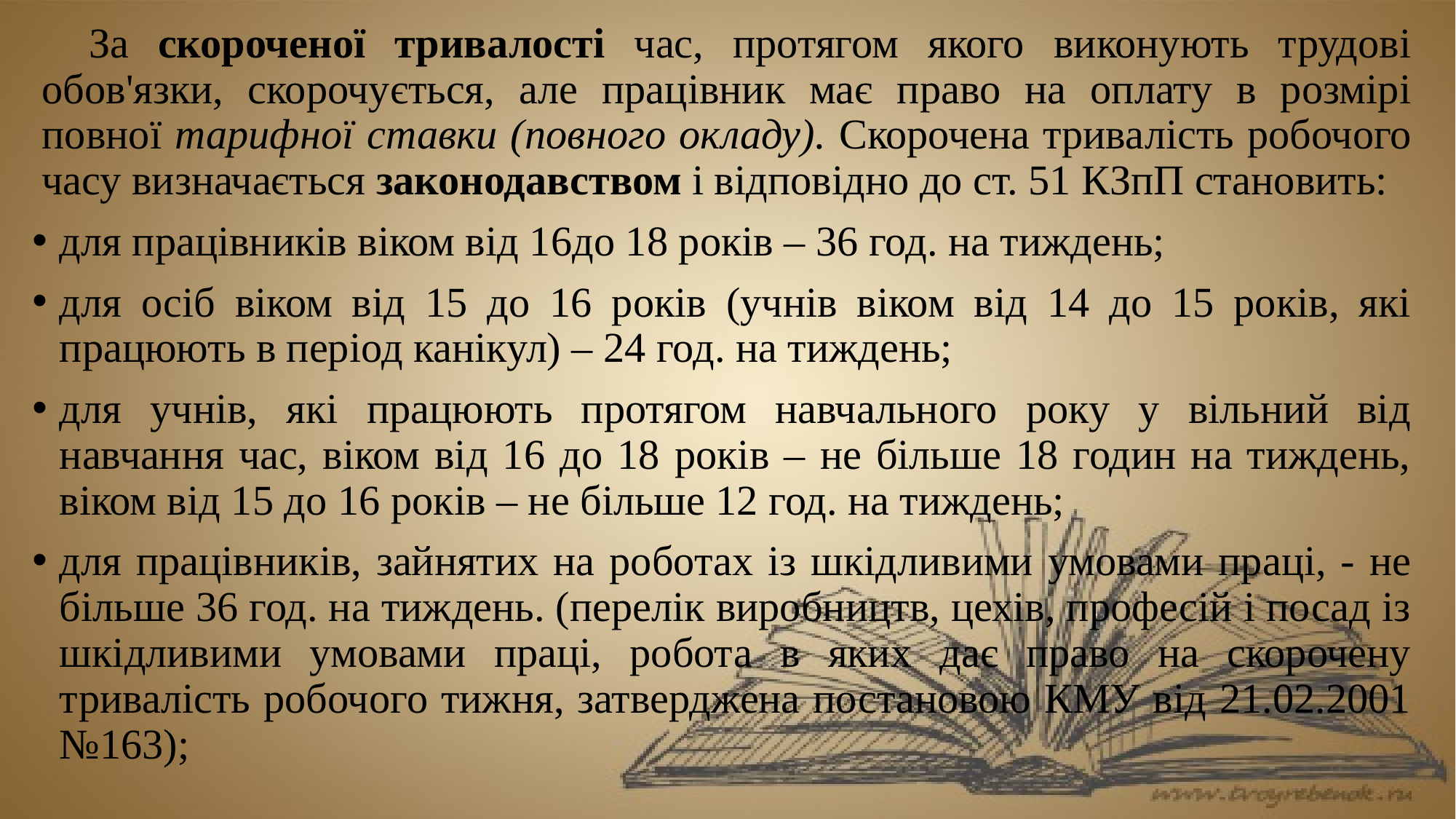

За скороченої тривалості час, протягом якого виконують трудові обов'язки, скорочується, але працівник має право на оплату в розмірі повної тарифної ставки (повного окладу). Скорочена тривалість робочого часу визначається законодавством і відповідно до ст. 51 КЗпП становить:
для працівників віком від 16до 18 років – 36 год. на тиждень;
для осіб віком від 15 до 16 років (учнів віком від 14 до 15 років, які працюють в період канікул) – 24 год. на тиждень;
для учнів, які працюють протягом навчального року у вільний від навчання час, віком від 16 до 18 років – не більше 18 годин на тиждень, віком від 15 до 16 років – не більше 12 год. на тиждень;
для працівників, зайнятих на роботах із шкідливими умовами праці, - не більше 36 год. на тиждень. (перелік виробництв, цехів, професій і посад із шкідливими умовами праці, робота в яких дає право на скорочену тривалість робочого тижня, затверджена постановою КМУ від 21.02.2001 №163);